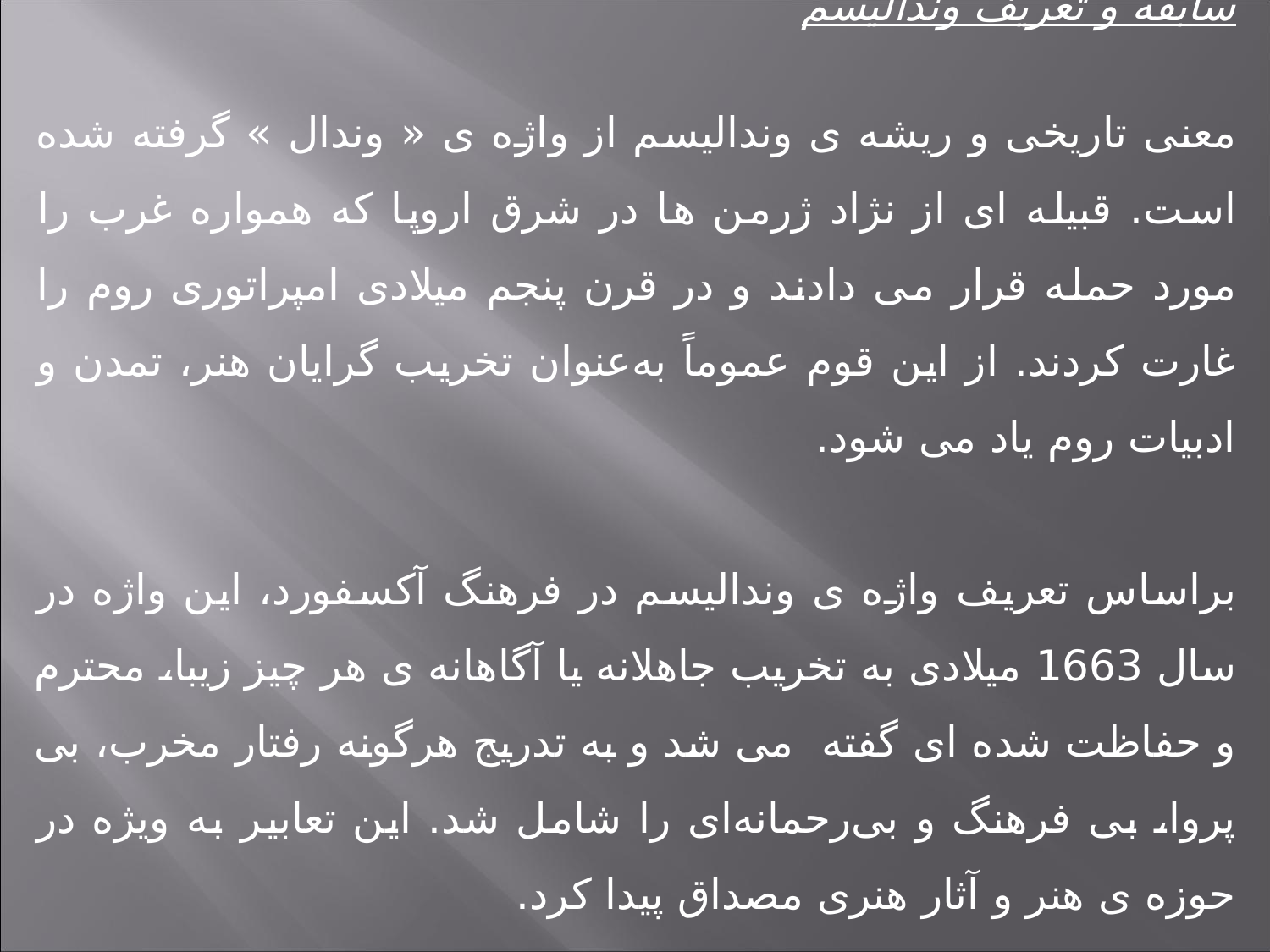

سابقه و تعریف وندالیسم

معنی تاریخی و ریشه ی وندالیسم از واژه ی « وندال » گرفته شده است. قبیله ای از نژاد ژرمن ها در شرق اروپا که همواره غرب را مورد حمله قرار می دادند و در قرن پنجم میلادی امپراتوری روم را غارت کردند. از این قوم عموماً به‌عنوان تخریب گرایان هنر، تمدن و ادبیات روم یاد می شود.

براساس تعریف واژه ی وندالیسم در فرهنگ آکسفورد، این واژه در سال 1663 میلادی به تخریب جاهلانه یا آگاهانه ی هر چیز زیبا، محترم و حفاظت شده ای گفته  می شد و به تدریج هرگونه رفتار مخرب، بی پروا، بی فرهنگ و بی‌رحمانه‌ای را شامل شد. این تعابیر به ویژه در حوزه ی هنر و آثار هنری مصداق پیدا کرد.